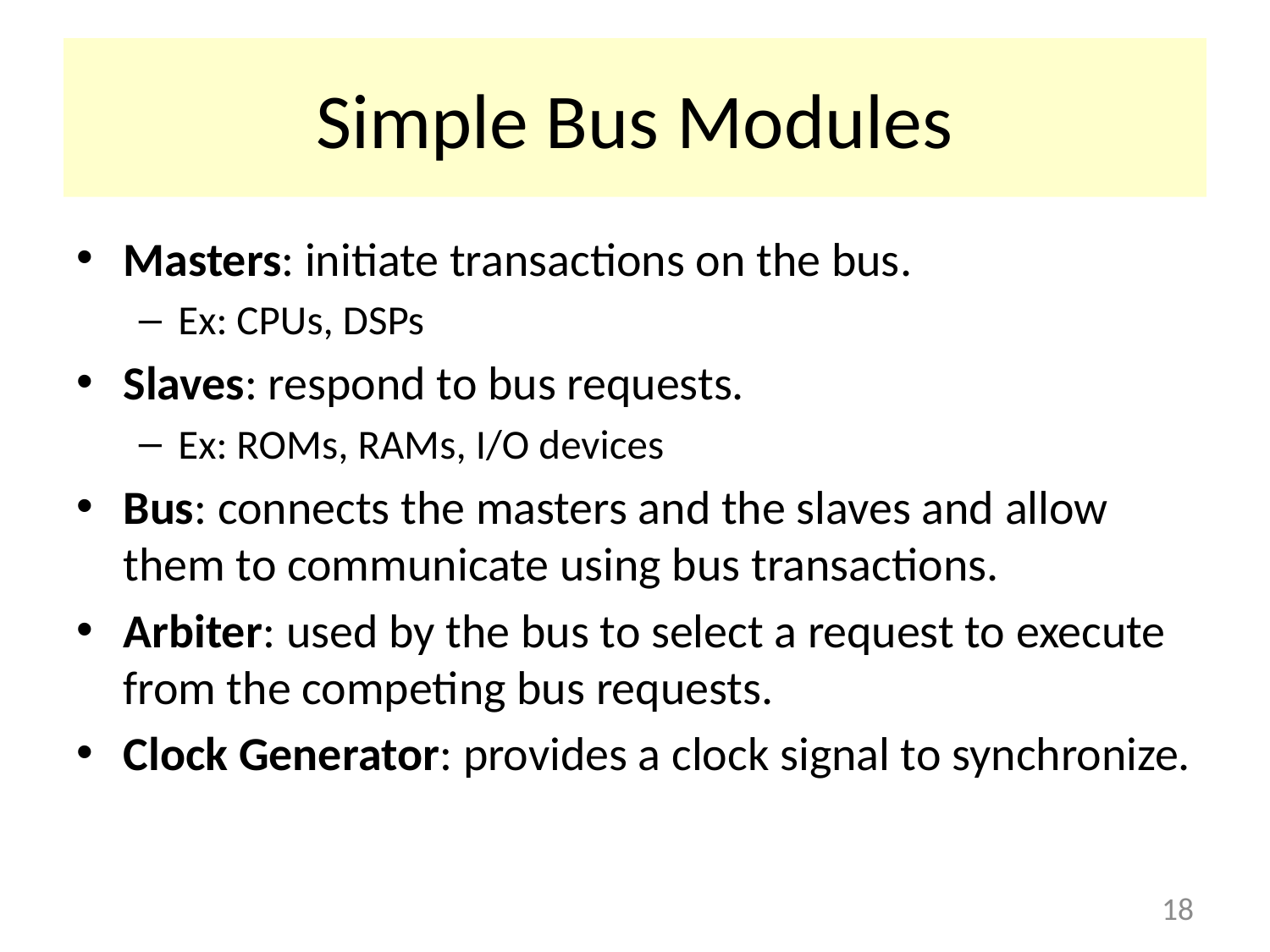

# Simple Bus Modules
Masters: initiate transactions on the bus.
Ex: CPUs, DSPs
Slaves: respond to bus requests.
Ex: ROMs, RAMs, I/O devices
Bus: connects the masters and the slaves and allow them to communicate using bus transactions.
Arbiter: used by the bus to select a request to execute from the competing bus requests.
Clock Generator: provides a clock signal to synchronize.

18